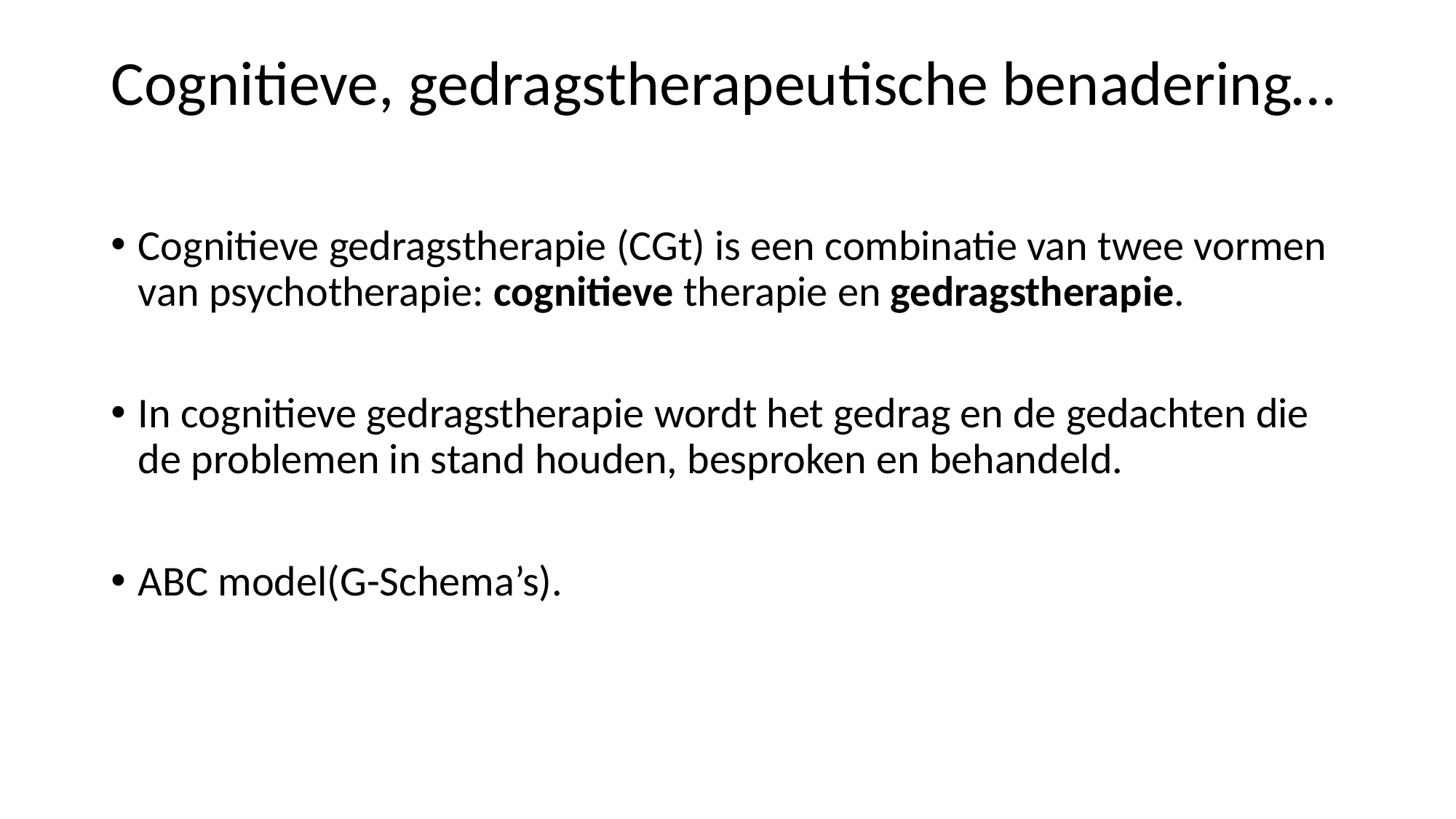

# Cognitieve, gedragstherapeutische benadering…
Cognitieve gedragstherapie (CGt) is een combinatie van twee vormen van psychotherapie: cognitieve therapie en gedragstherapie.

In cognitieve gedragstherapie wordt het gedrag en de gedachten die de problemen in stand houden, besproken en behandeld.

ABC model(G-Schema’s).